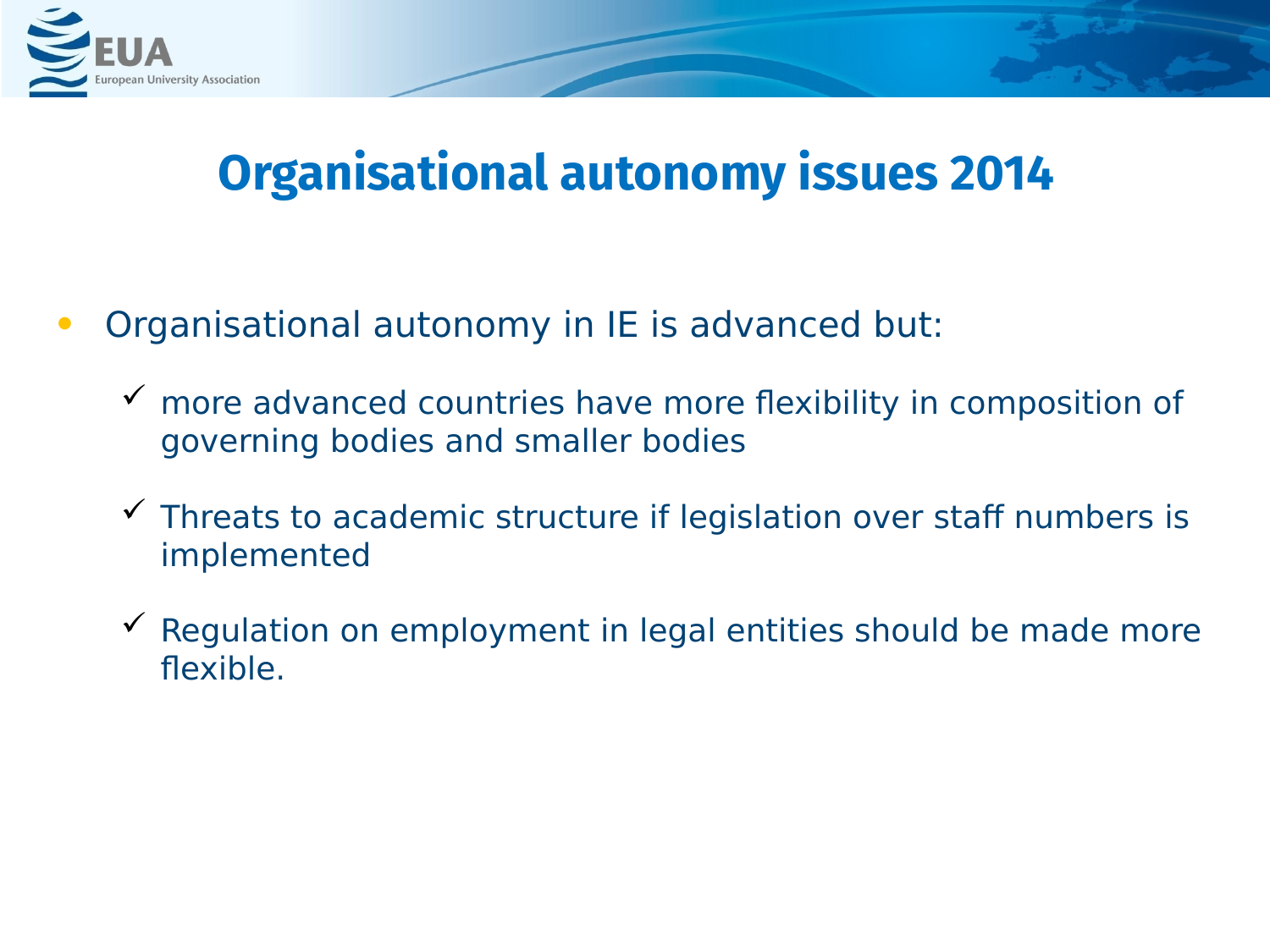

# Organisational autonomy issues 2014

Organisational autonomy in IE is advanced but:
more advanced countries have more flexibility in composition of governing bodies and smaller bodies
Threats to academic structure if legislation over staff numbers is implemented
Regulation on employment in legal entities should be made more flexible.